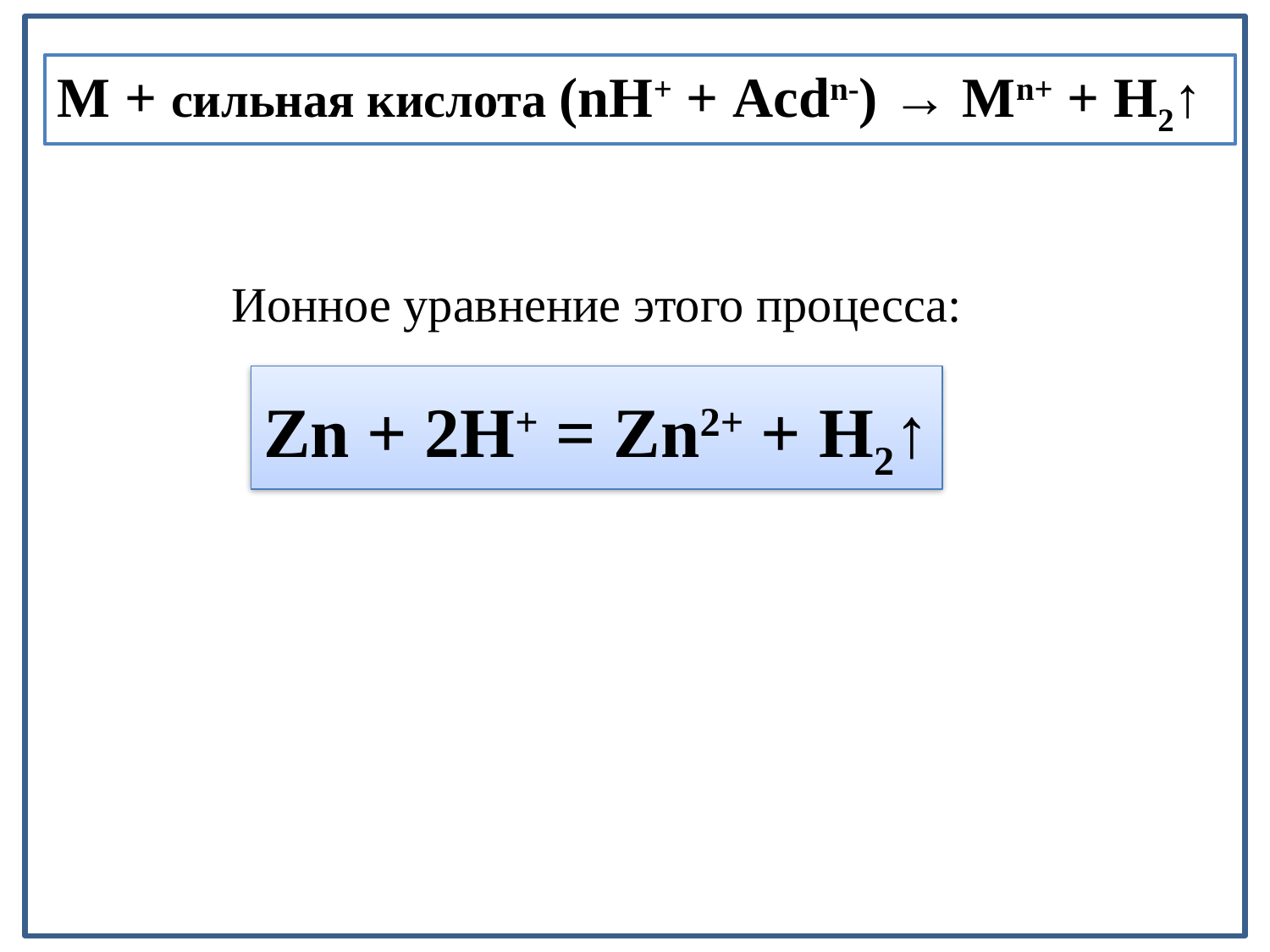

#
M + сильная кислота (nH+ + Acdn-) → Mn+ + H2↑
Ионное уравнение этого процесса:
Zn + 2H+ = Zn2+ + H2↑